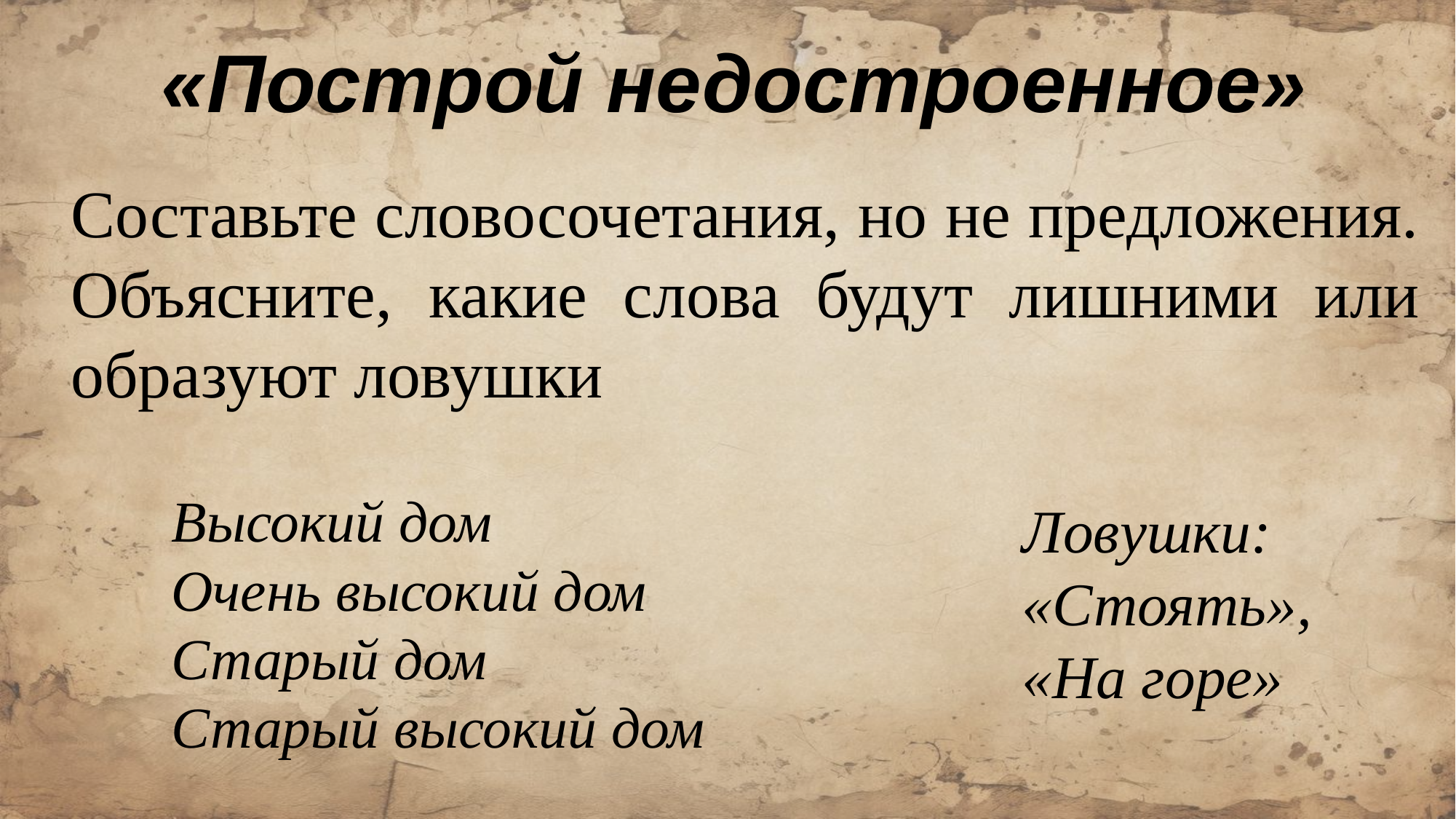

# «Построй недостроенное»
Составьте словосочетания, но не предложения. Объясните, какие слова будут лишними или образуют ловушки
Высокий дом
Очень высокий дом
Старый дом
Старый высокий дом
Ловушки:
«Стоять»,
«На горе»